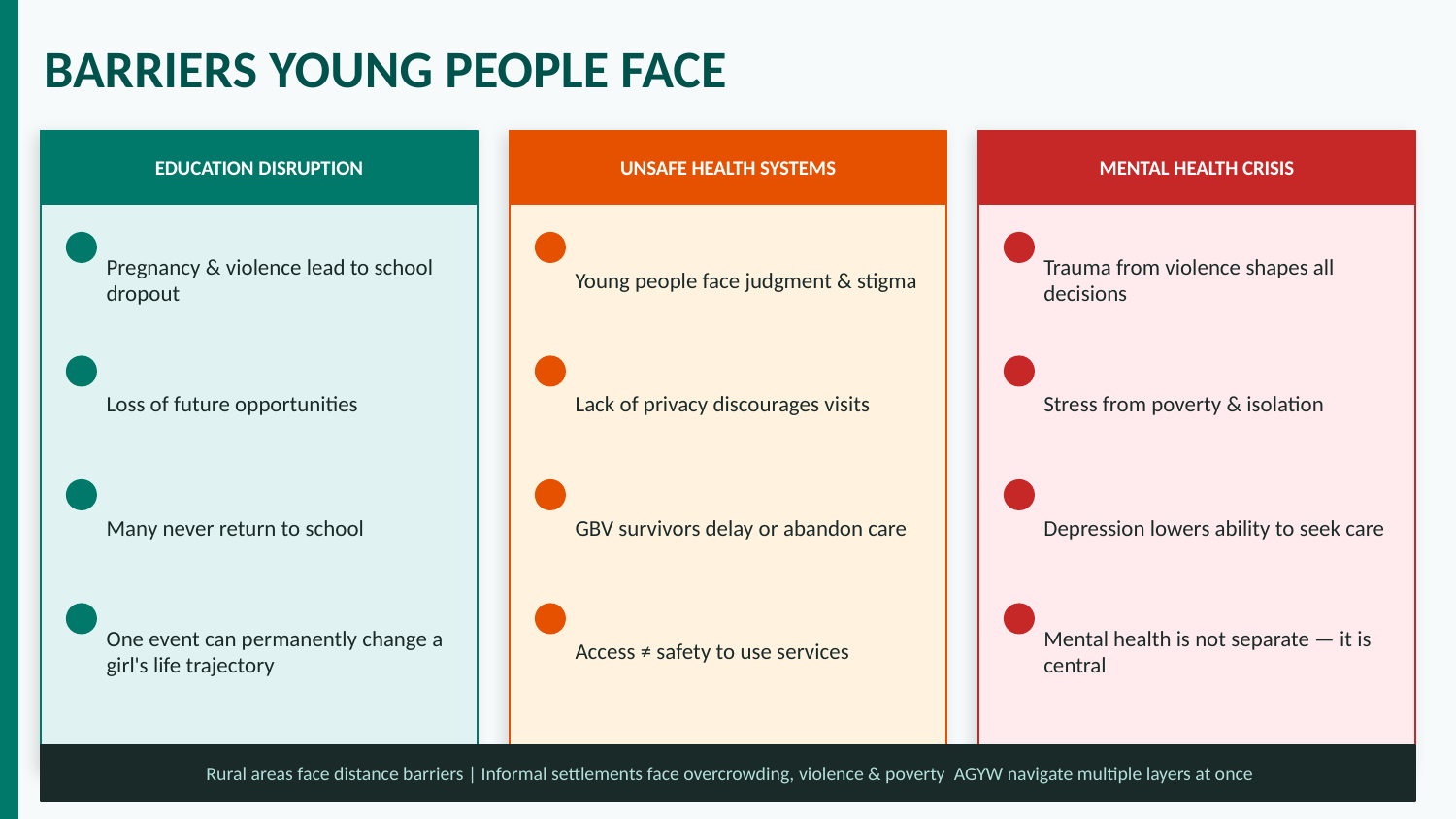

BARRIERS YOUNG PEOPLE FACE

EDUCATION DISRUPTION

UNSAFE HEALTH SYSTEMS

MENTAL HEALTH CRISIS
Pregnancy & violence lead to school dropout
Young people face judgment & stigma
Trauma from violence shapes all decisions

Loss of future opportunities
Lack of privacy discourages visits
Stress from poverty & isolation

Many never return to school
GBV survivors delay or abandon care
Depression lowers ability to seek care

One event can permanently change a girl's life trajectory
Access ≠ safety to use services
Mental health is not separate — it is central

 Rural areas face distance barriers | Informal settlements face overcrowding, violence & poverty  AGYW navigate multiple layers at once